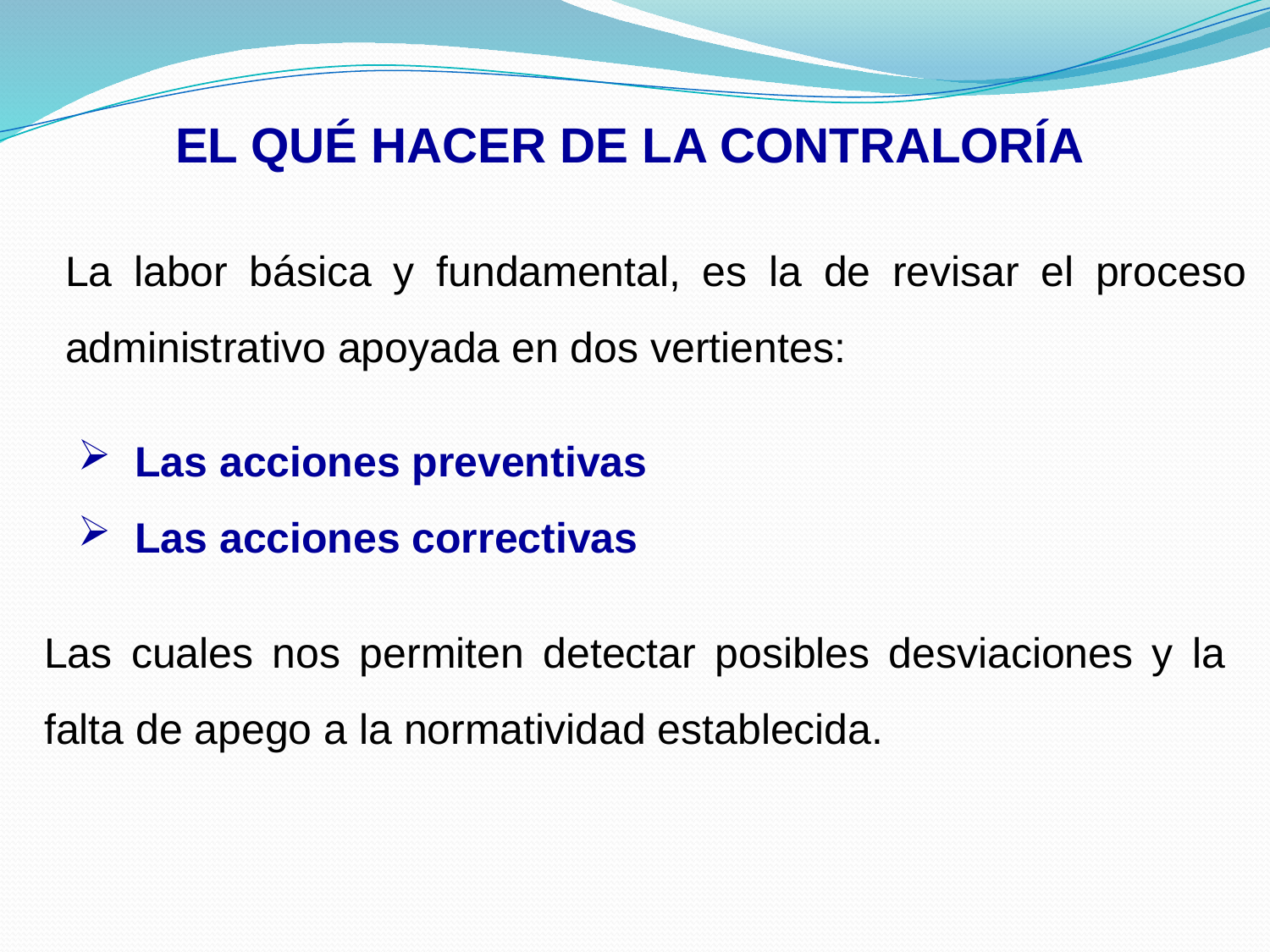

EL QUÉ HACER DE LA CONTRALORÍA

La labor básica y fundamental, es la de revisar el proceso administrativo apoyada en dos vertientes:
  Las acciones preventivas
  Las acciones correctivas
Las cuales nos permiten detectar posibles desviaciones y la falta de apego a la normatividad establecida.